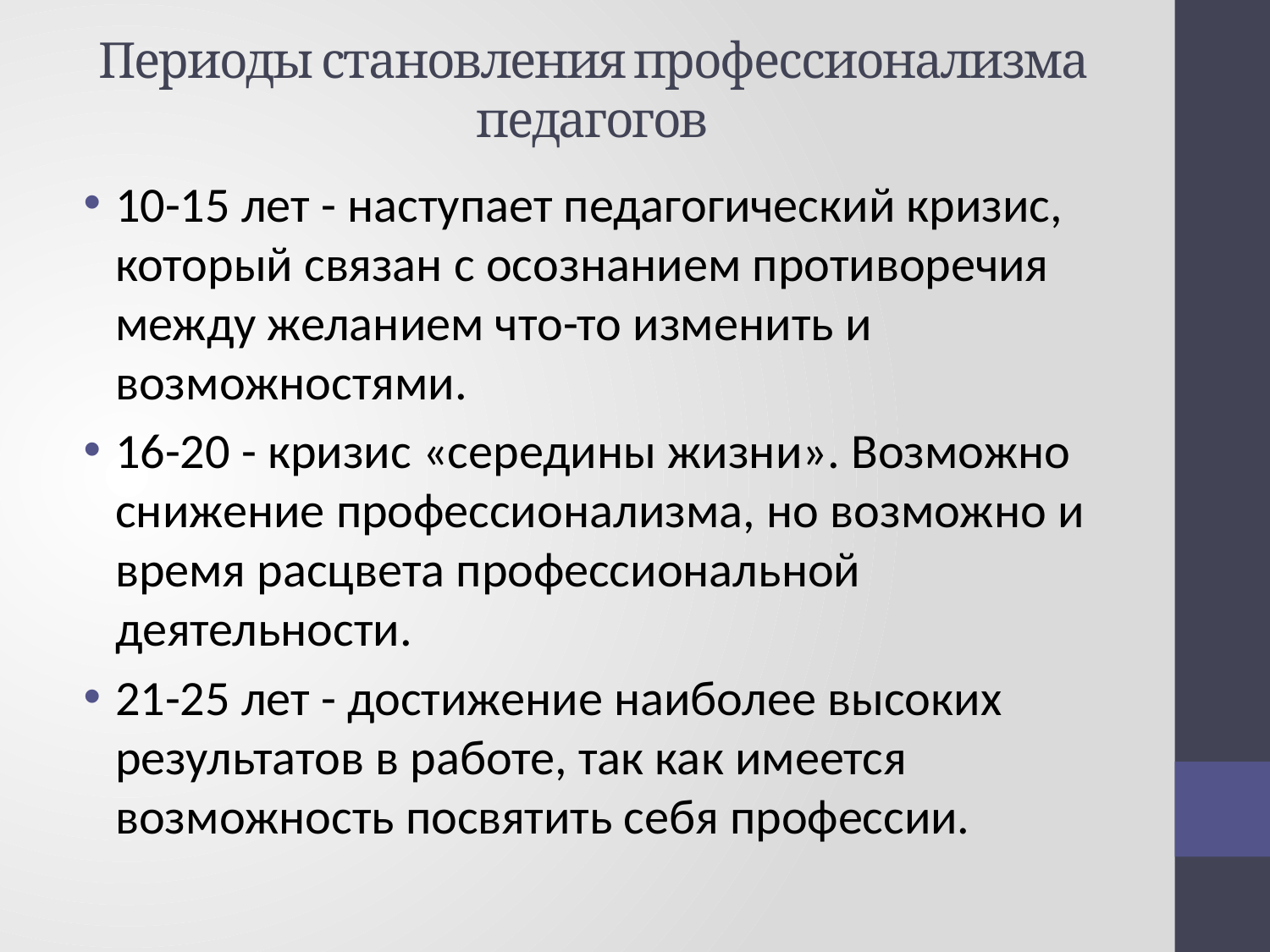

Периоды становления профес­сионализма педагогов
10-15 лет - наступает педагогический кризис, который связан с осознани­ем противоречия между желанием что-то изменить и возможностями.
16-20 - кризис «середины жизни». Возможно снижение профессио­нализма, но возможно и время расцвета профессиональной деятельности.
21-25 лет - достижение наиболее высоких результатов в работе, так как имеется возможность посвятить себя профессии.